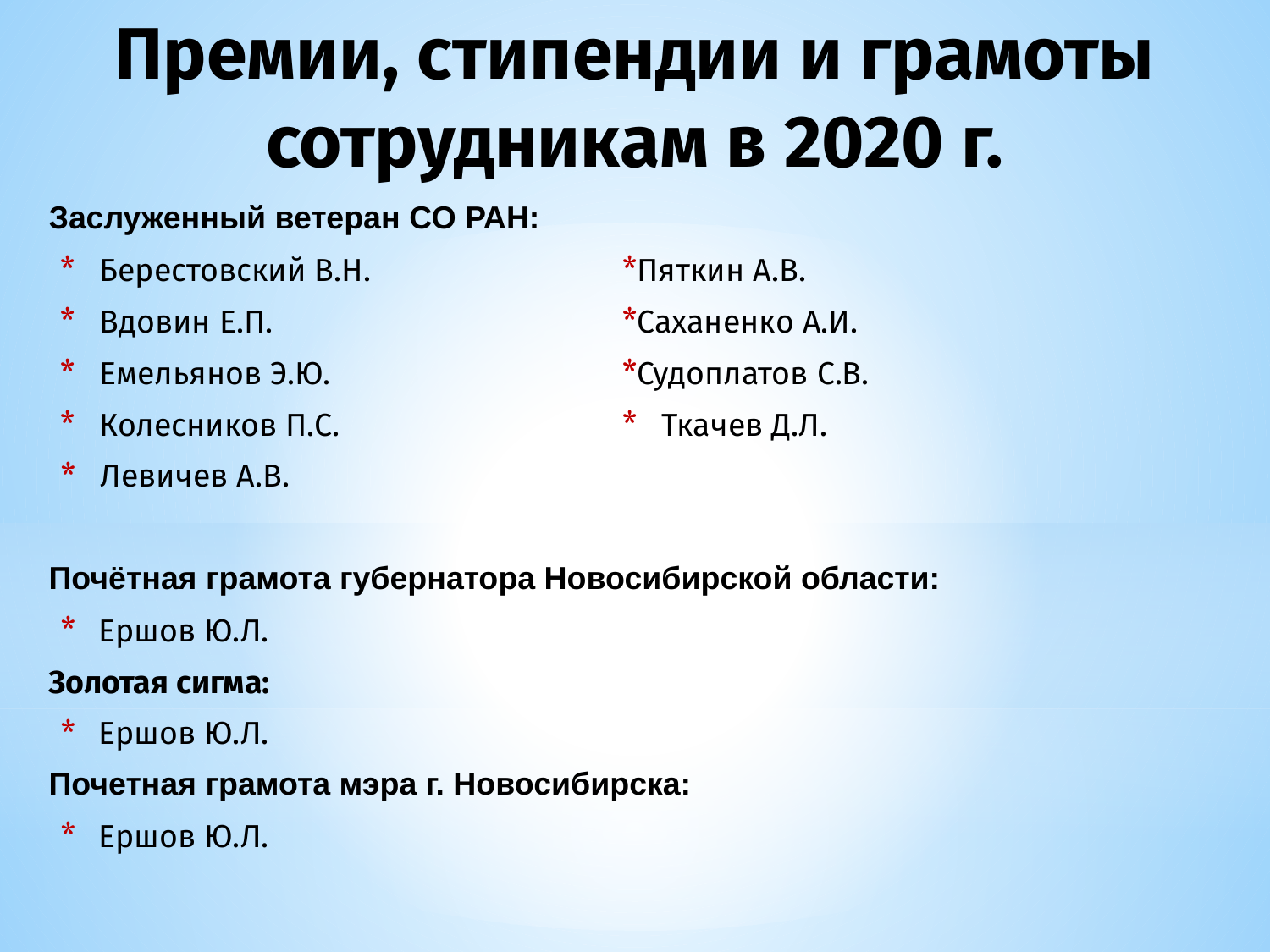

# Премии, стипендии и грамоты сотрудникам в 2020 г.
| Заслуженный ветеран СО РАН: |  |
| --- | --- |
| Берестовский В.Н. | Пяткин А.В. |
| Вдовин Е.П. | Саханенко А.И. |
| Емельянов Э.Ю. | Судоплатов С.В. |
| Колесников П.С. | Ткачев Д.Л. |
| Левичев А.В. |  |
|  |  |
| Почётная грамота губернатора Новосибирской области: |  |
| Ершов Ю.Л. |  |
| Золотая сигма: |  |
| Ершов Ю.Л. |  |
| Почетная грамота мэра г. Новосибирска: |  |
| Ершов Ю.Л. |  |